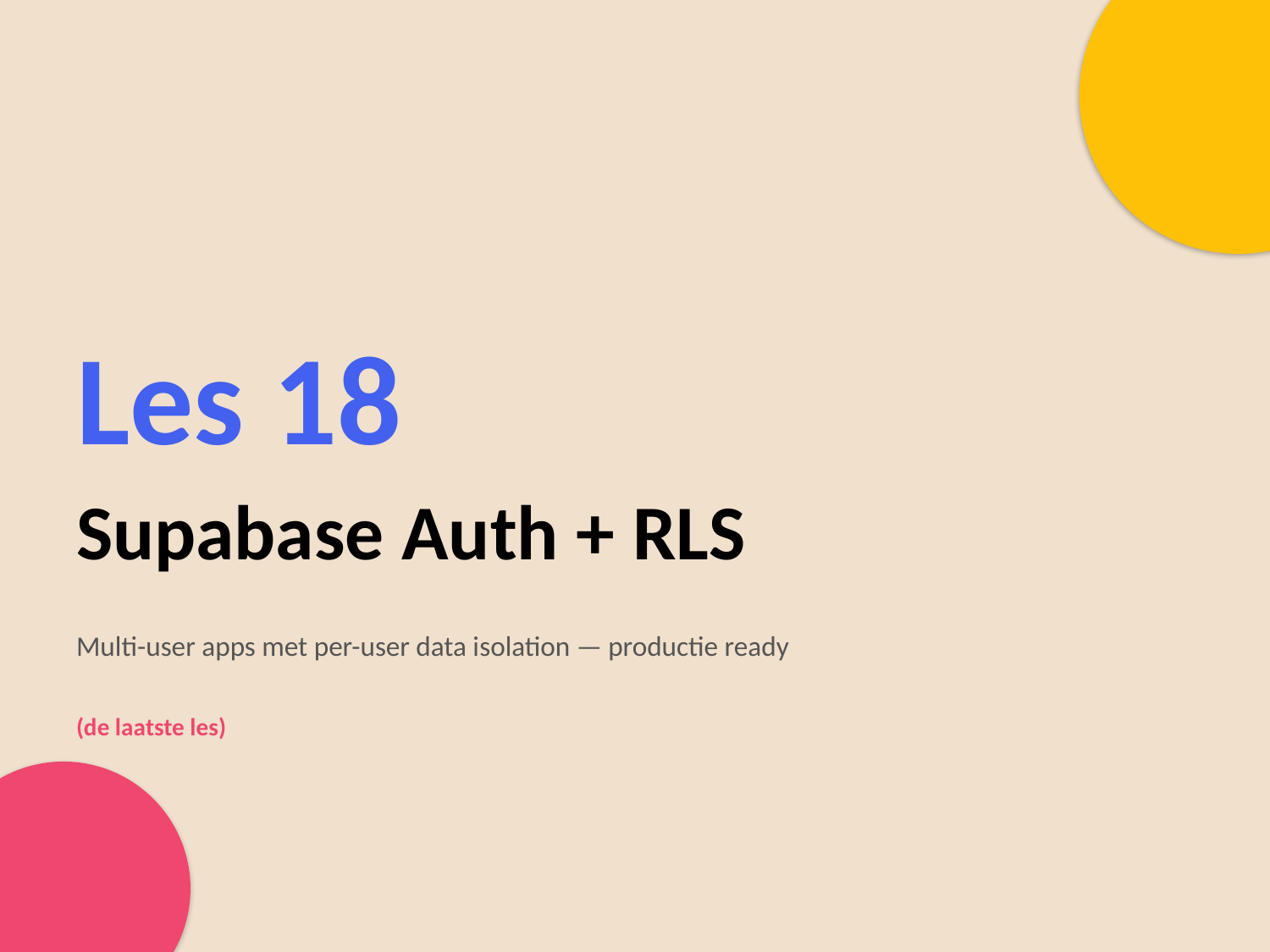

Les 18
Supabase Auth + RLS
Multi-user apps met per-user data isolation — productie ready
(de laatste les)